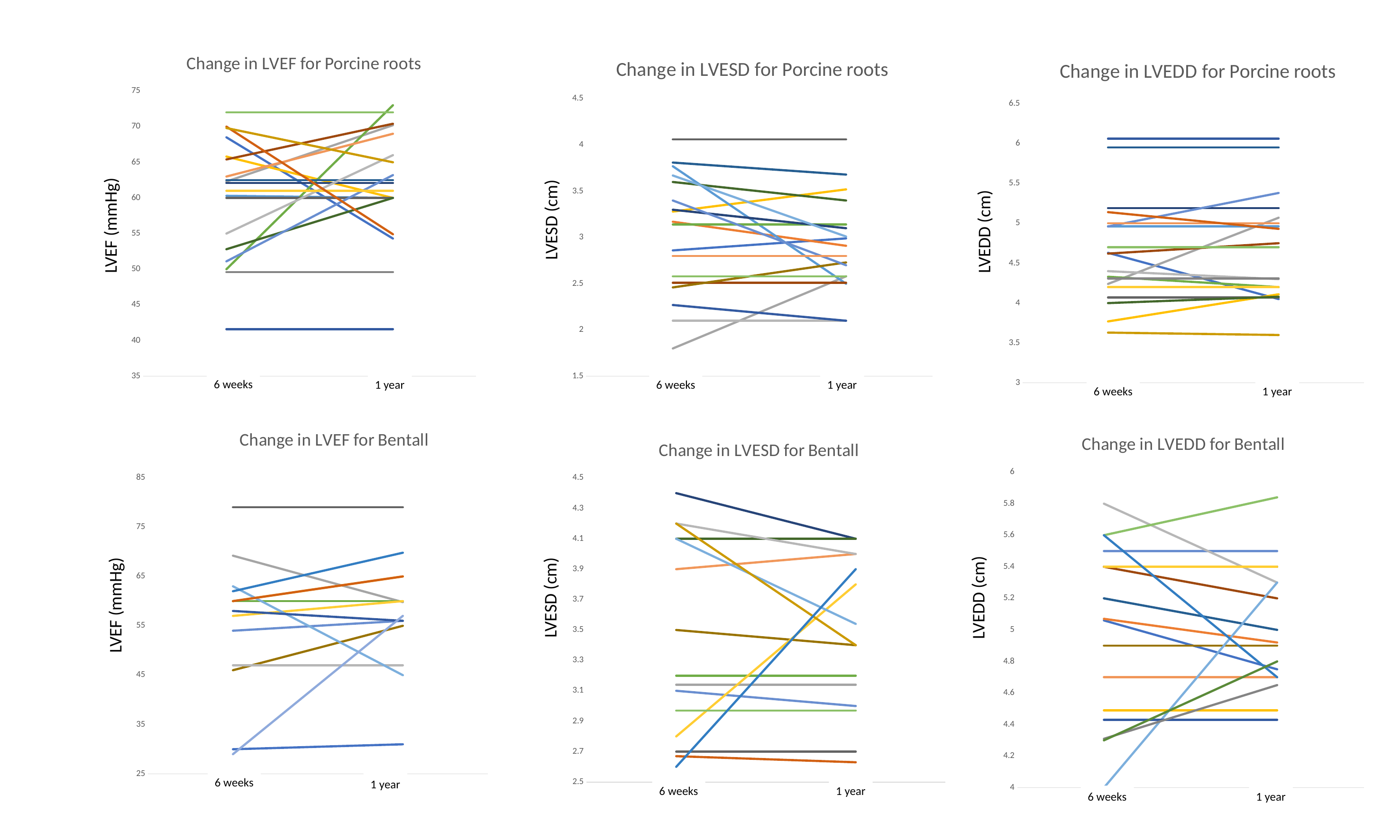

### Chart: Change in LVEF for Porcine roots

| Category |  |  |  |  |  |  |  |  |  |  |  |  |  |  |  |  |  |  |  |  |  |  |
|---|---|---|---|---|---|---|---|---|---|---|---|---|---|---|---|---|---|---|---|---|---|---|

### Chart: Change in LVESD for Porcine roots

| Category |  |  |  |  |  |  |  |  |  |  |  |  |  |  |  |  |  |  |  |
|---|---|---|---|---|---|---|---|---|---|---|---|---|---|---|---|---|---|---|---|

### Chart: Change in LVEDD for Porcine roots

| Category |  |  |  |  |  |  |  |  |  |  |  |  |  |  |  |  |  |  |  |  |  |  |
|---|---|---|---|---|---|---|---|---|---|---|---|---|---|---|---|---|---|---|---|---|---|---|
LVESD (cm)
LVEF (mmHg)
LVEDD (cm)
6 weeks
1 year
1 year
6 weeks
6 weeks
1 year

### Chart: Change in LVEDD for Bentall

| Category |  |  |  |  |  |  |  |  |  |  |  |  |  |  |  |  |  |  |  |  |  |  |  |  |
|---|---|---|---|---|---|---|---|---|---|---|---|---|---|---|---|---|---|---|---|---|---|---|---|---|

### Chart: Change in LVEF for Bentall

| Category |  |  |  |  |  |  |  |  |  |  |  |  |  |  |  |  |  |  |  |  |  |  |  |  |  |  |
|---|---|---|---|---|---|---|---|---|---|---|---|---|---|---|---|---|---|---|---|---|---|---|---|---|---|---|

### Chart: Change in LVESD for Bentall

| Category |  |  |  |  |  |  |  |  |  |  |  |  |  |  |  |  |  |  |  |  |  |  |
|---|---|---|---|---|---|---|---|---|---|---|---|---|---|---|---|---|---|---|---|---|---|---|
LVESD (cm)
LVEDD (cm)
LVEF (mmHg)
6 weeks
1 year
6 weeks
1 year
6 weeks
1 year